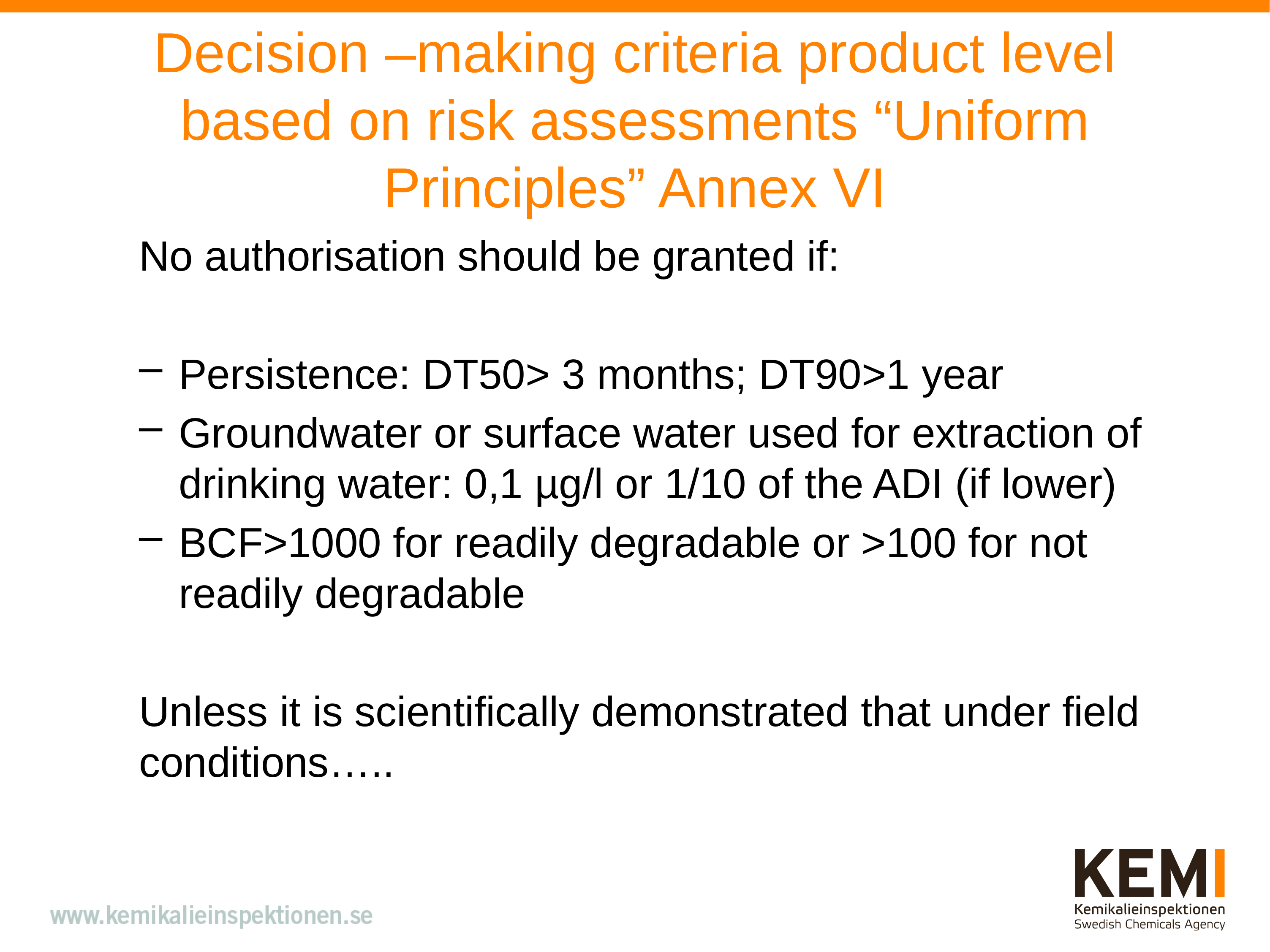

# Decision –making criteria product level based on risk assessments “Uniform Principles” Annex VI
No authorisation should be granted if:

Persistence: DT50> 3 months; DT90>1 year
Groundwater or surface water used for extraction of drinking water: 0,1 µg/l or 1/10 of the ADI (if lower)
BCF>1000 for readily degradable or >100 for not readily degradable

Unless it is scientifically demonstrated that under field conditions…..